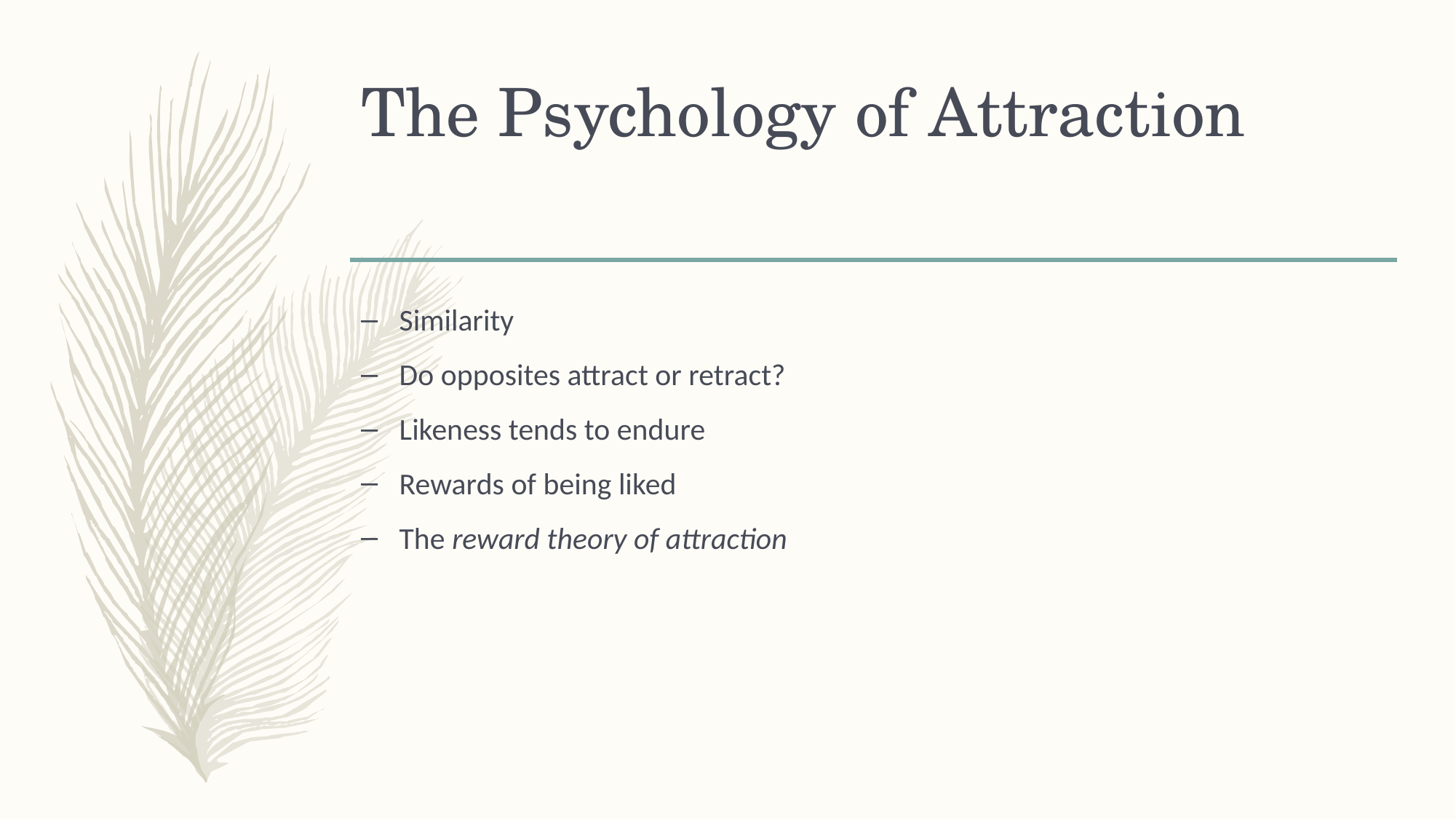

# The Psychology of Attraction
Similarity
Do opposites attract or retract?
Likeness tends to endure
Rewards of being liked
The reward theory of attraction